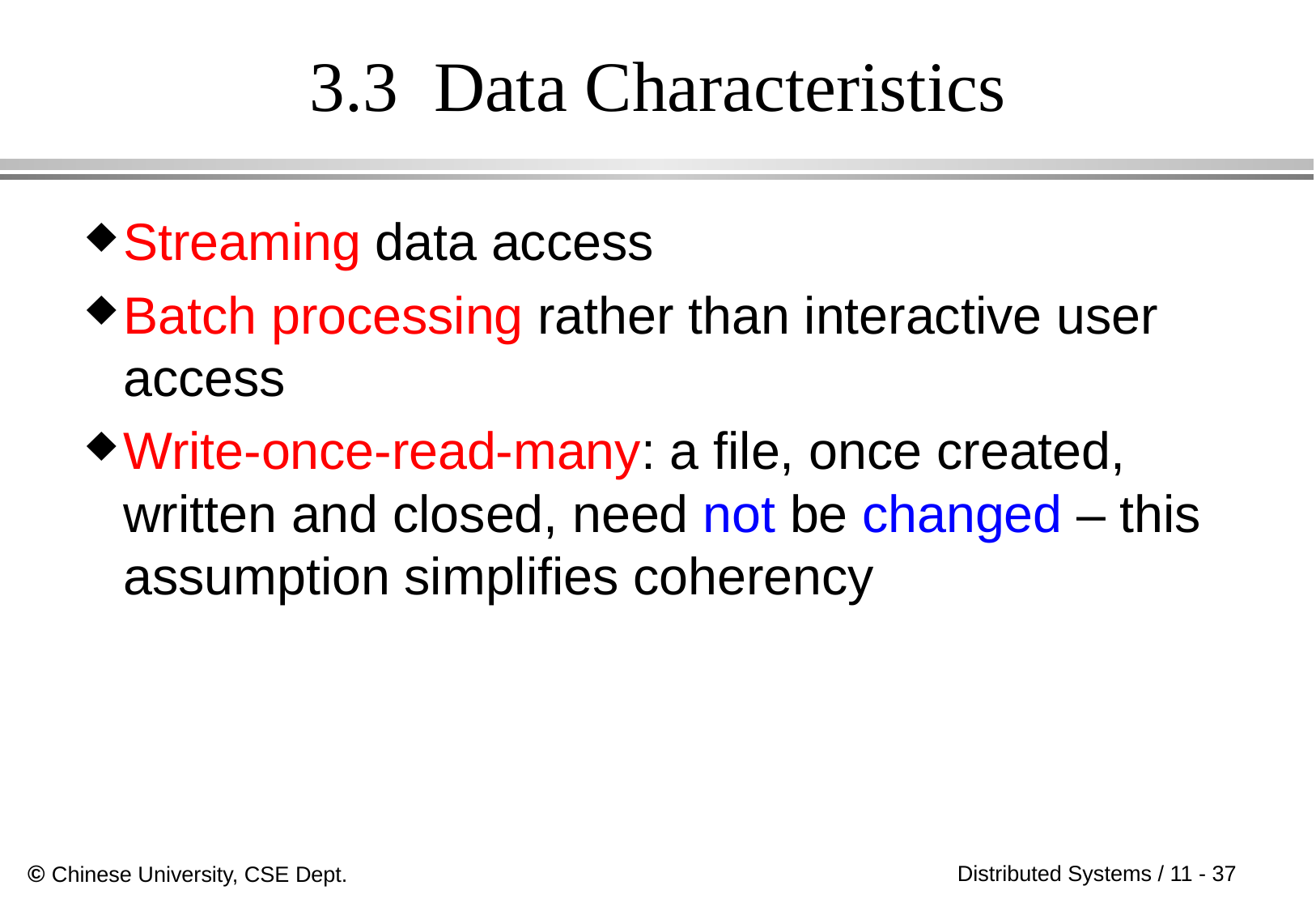

# 3.3  Data Characteristics
Streaming data access
Batch processing rather than interactive user access
Write-once-read-many: a file, once created, written and closed, need not be changed – this assumption simplifies coherency